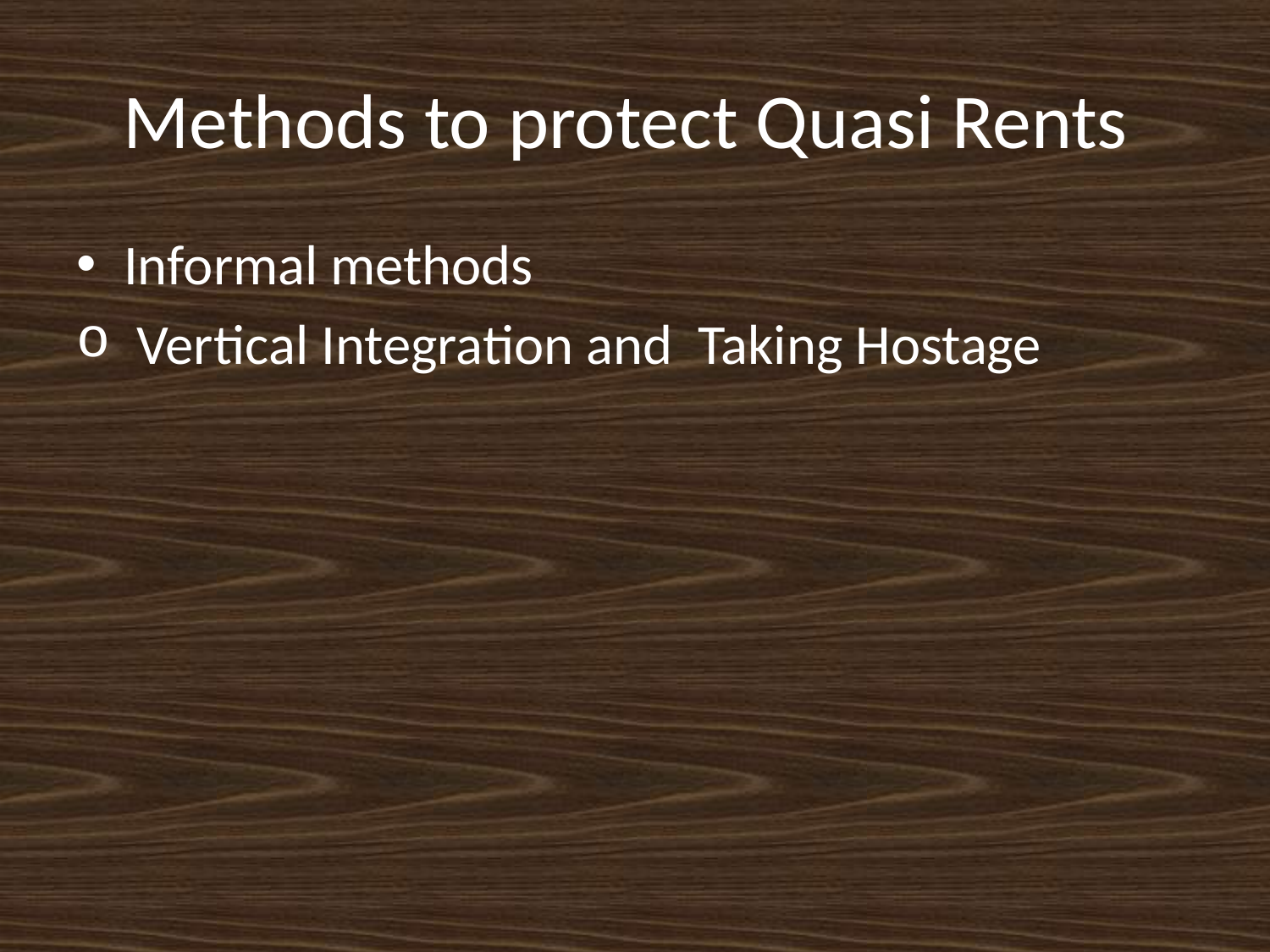

# Methods to protect Quasi Rents
Informal methods
 Vertical Integration and  Taking Hostage